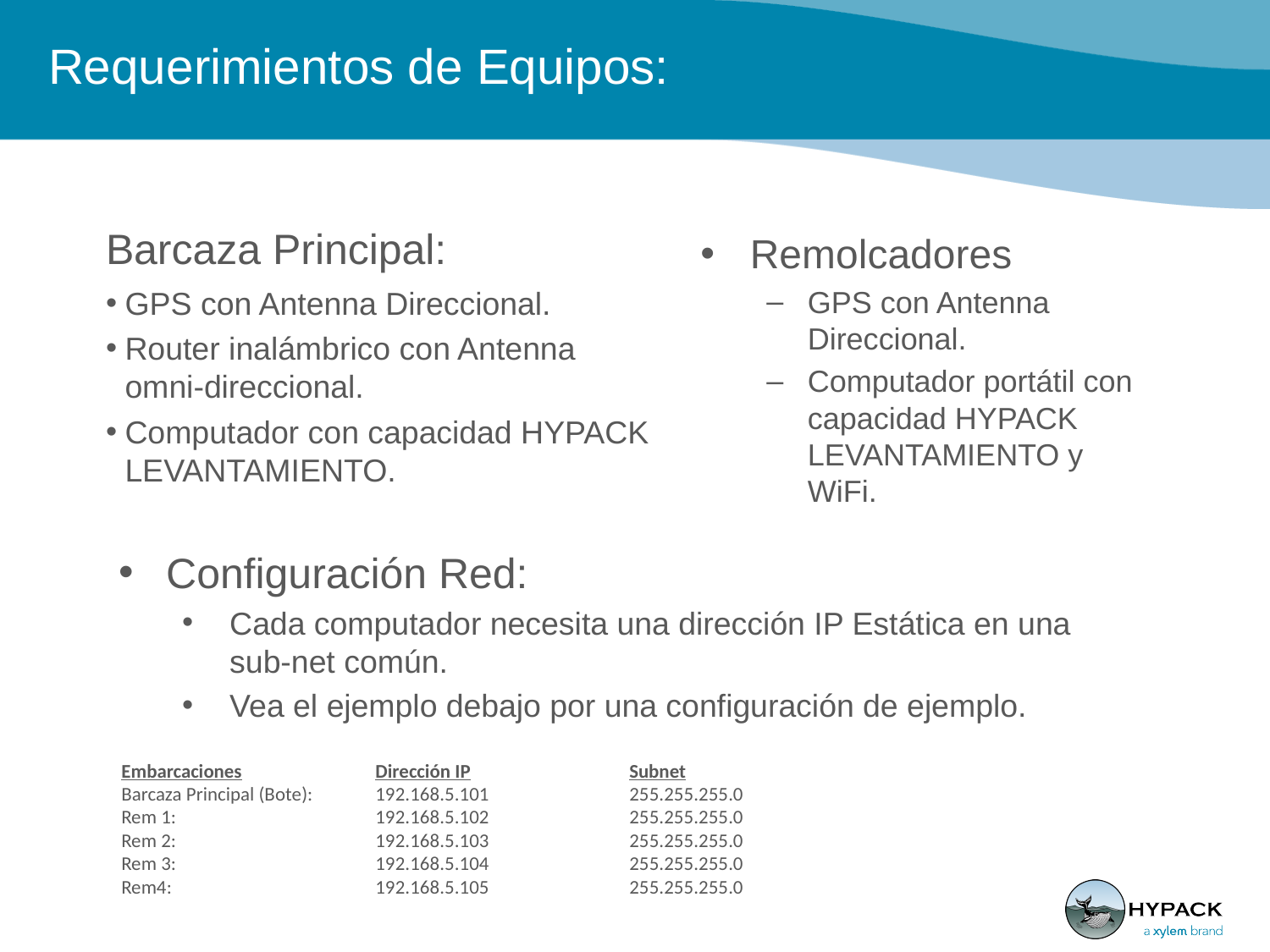

# Requerimientos de Equipos:
Barcaza Principal:
GPS con Antenna Direccional.
Router inalámbrico con Antenna omni-direccional.
Computador con capacidad HYPACK LEVANTAMIENTO.
Remolcadores
GPS con Antenna Direccional.
Computador portátil con capacidad HYPACK LEVANTAMIENTO y WiFi.
Configuración Red:
Cada computador necesita una dirección IP Estática en una sub-net común.
Vea el ejemplo debajo por una configuración de ejemplo.
Embarcaciones		Dirección IP		Subnet
Barcaza Principal (Bote):	192.168.5.101		255.255.255.0
Rem 1:		192.168.5.102		255.255.255.0
Rem 2:		192.168.5.103		255.255.255.0
Rem 3:		192.168.5.104		255.255.255.0
Rem4:		192.168.5.105		255.255.255.0